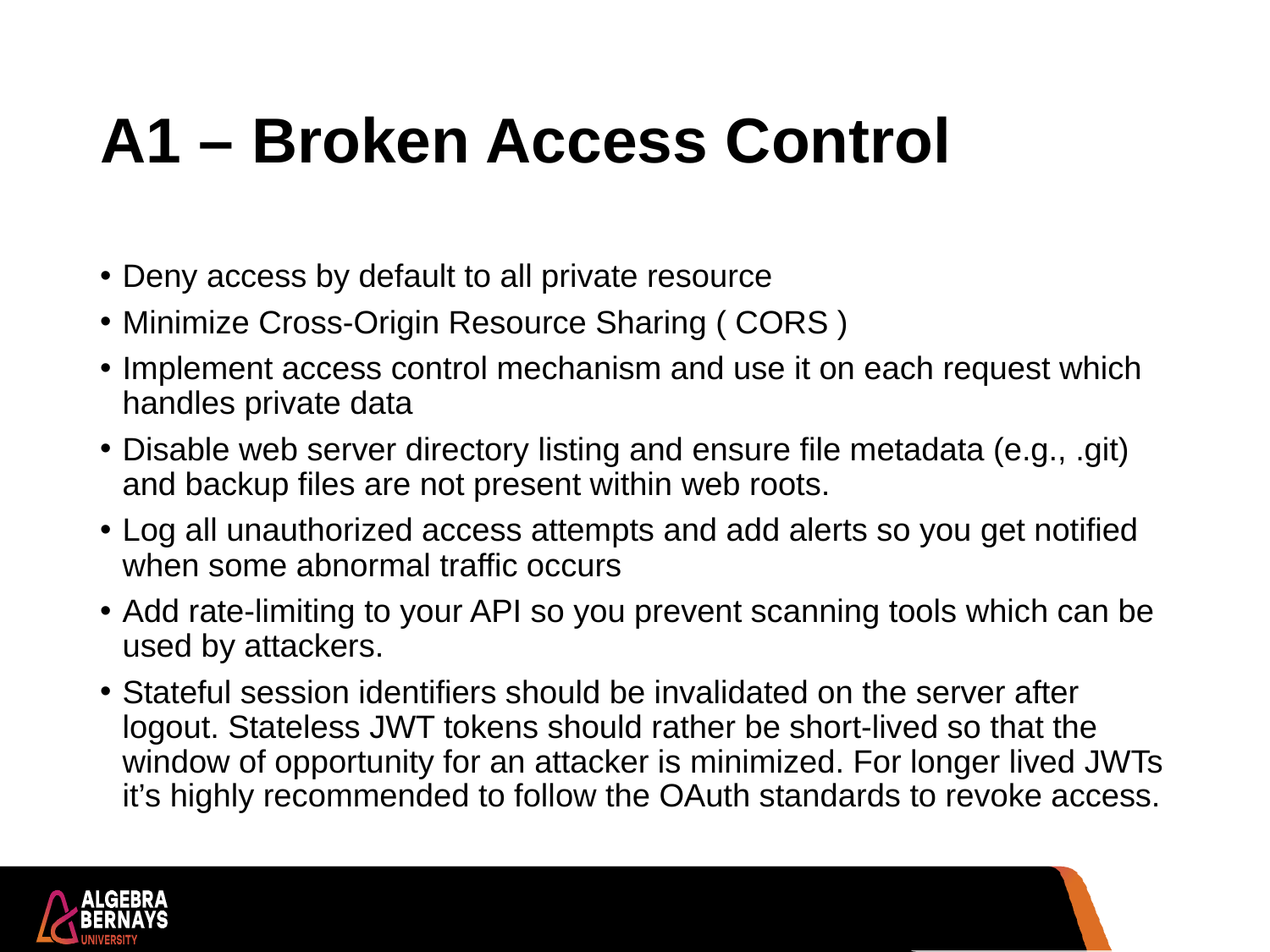

# A1 – Broken Access Control
Deny access by default to all private resource
Minimize Cross-Origin Resource Sharing ( CORS )
Implement access control mechanism and use it on each request which handles private data
Disable web server directory listing and ensure file metadata (e.g., .git) and backup files are not present within web roots.
Log all unauthorized access attempts and add alerts so you get notified when some abnormal traffic occurs
Add rate-limiting to your API so you prevent scanning tools which can be used by attackers.
Stateful session identifiers should be invalidated on the server after logout. Stateless JWT tokens should rather be short-lived so that the window of opportunity for an attacker is minimized. For longer lived JWTs it’s highly recommended to follow the OAuth standards to revoke access.